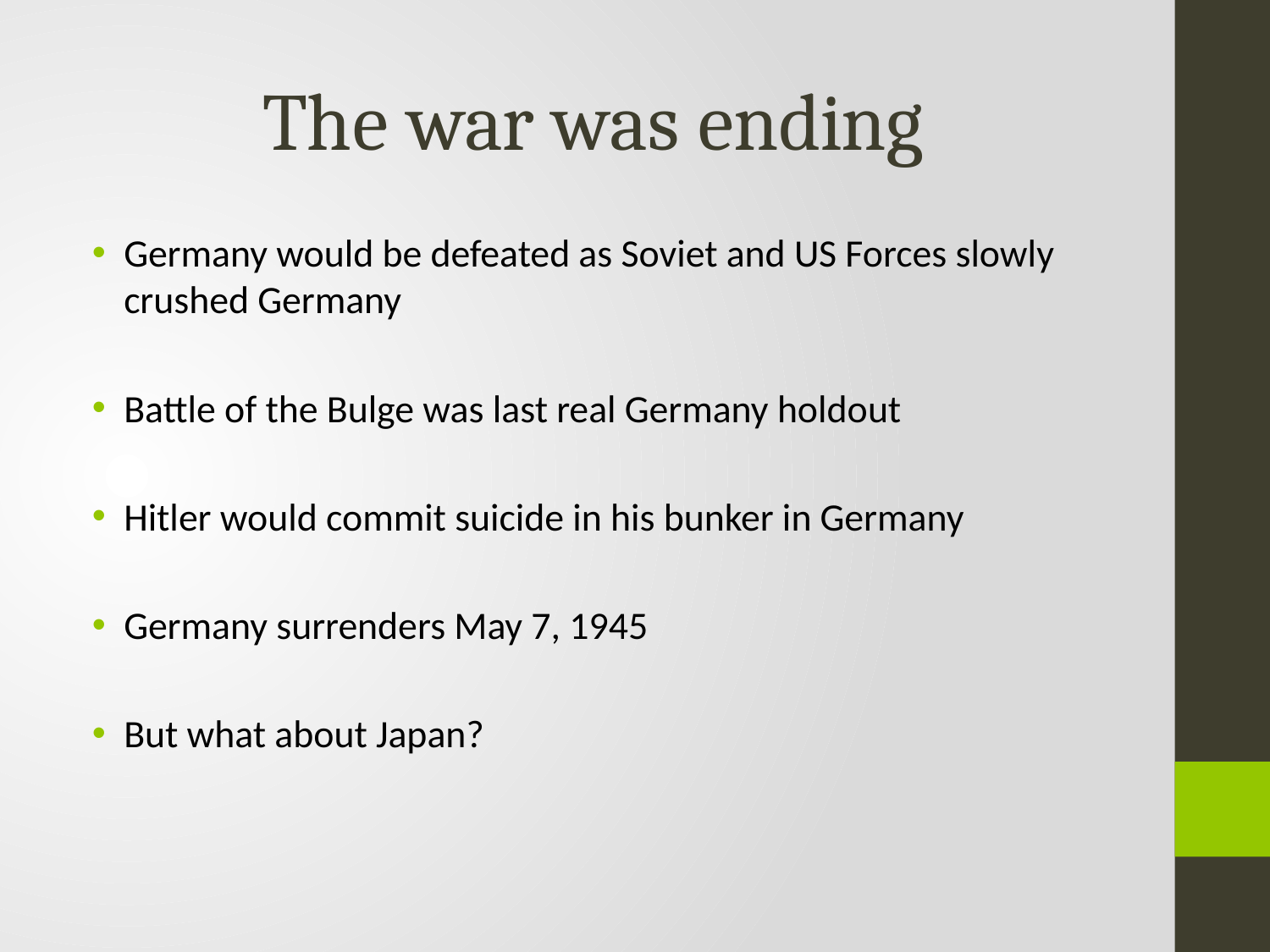

# The war was ending
Germany would be defeated as Soviet and US Forces slowly crushed Germany

Battle of the Bulge was last real Germany holdout

Hitler would commit suicide in his bunker in Germany

Germany surrenders May 7, 1945

But what about Japan?